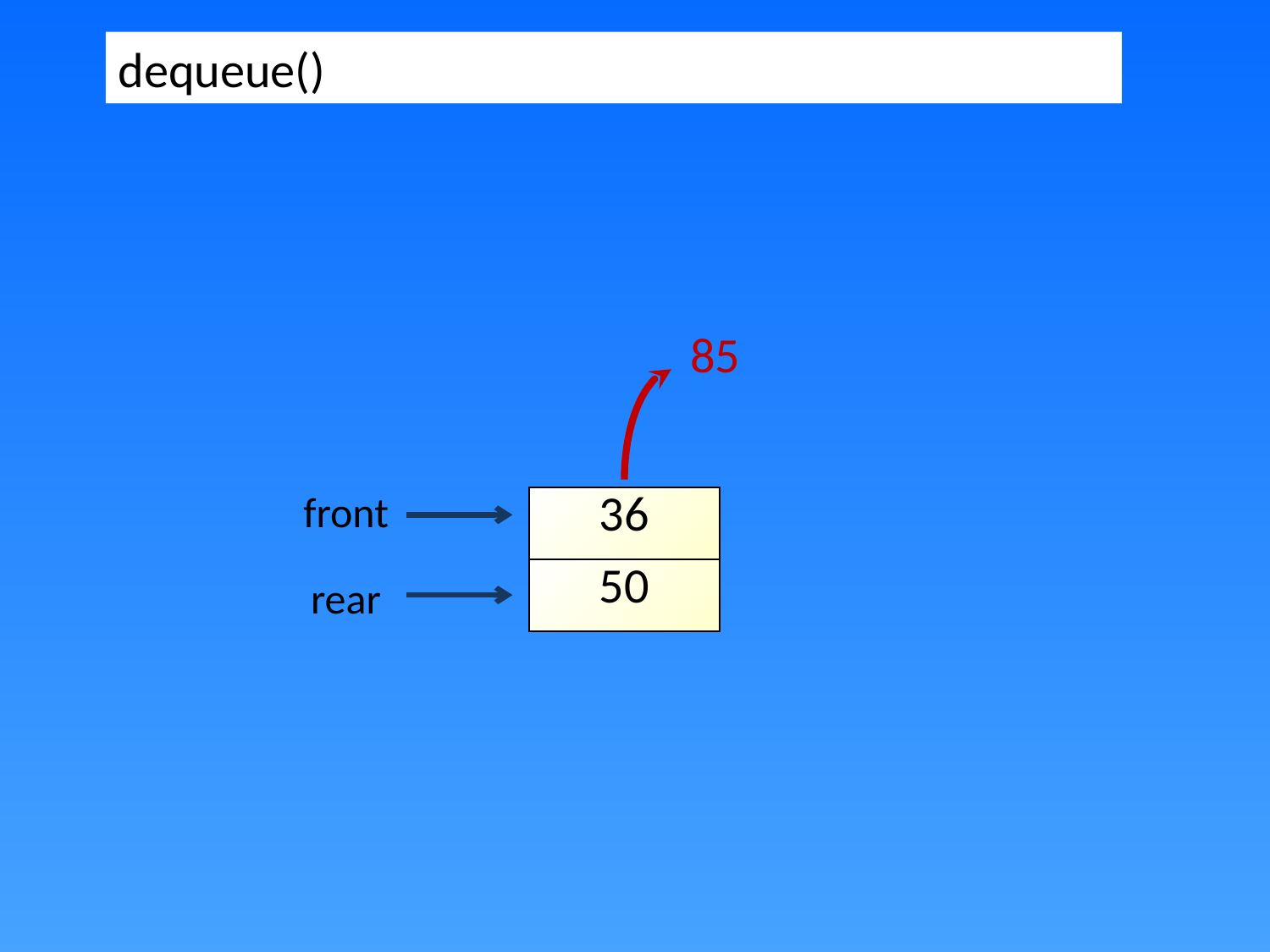

dequeue()
85

front
| 36 |
| --- |
| 50 |
rear